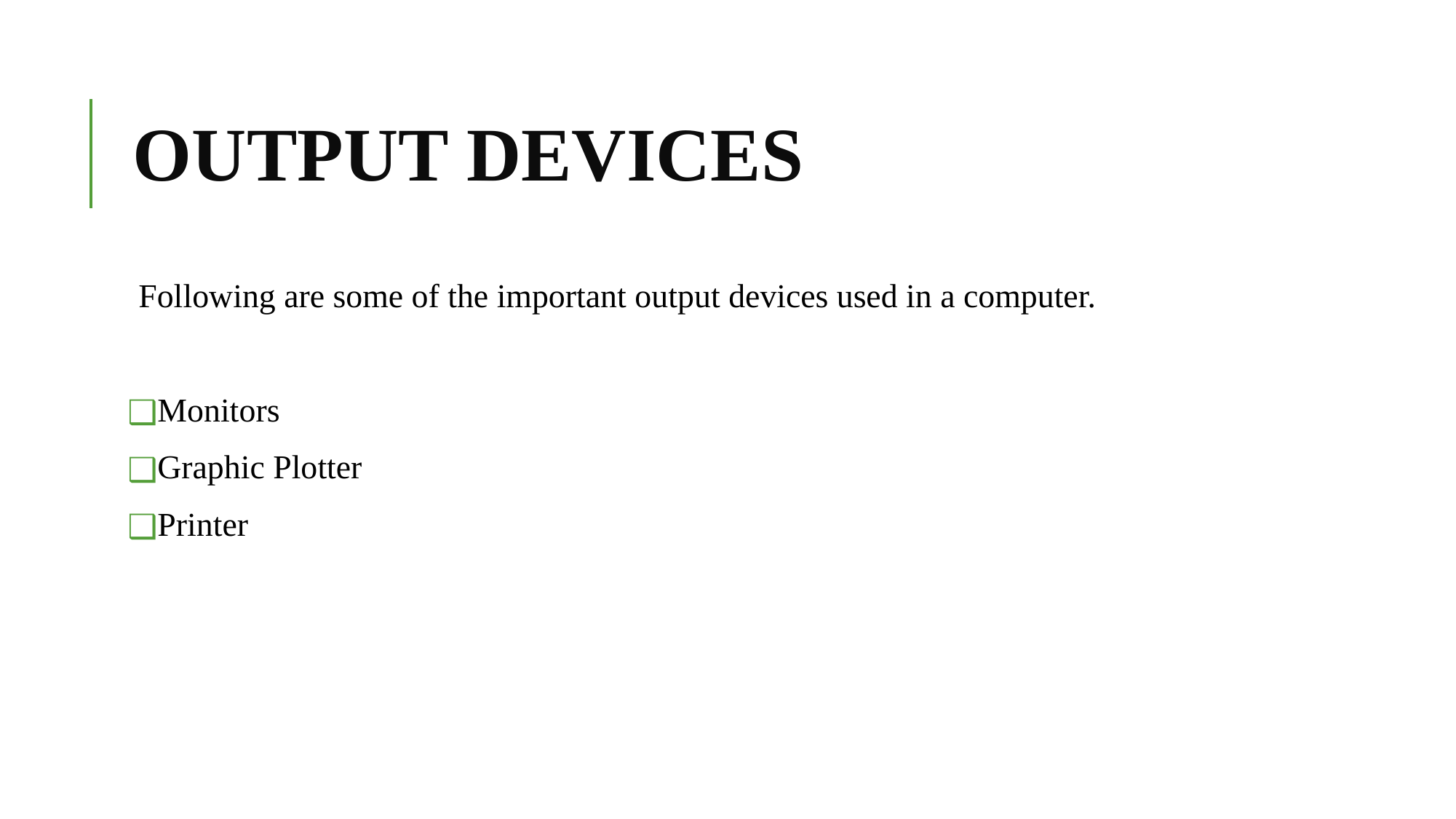

# OUTPUT DEVICES
Following are some of the important output devices used in a computer.

Monitors
Graphic Plotter
Printer